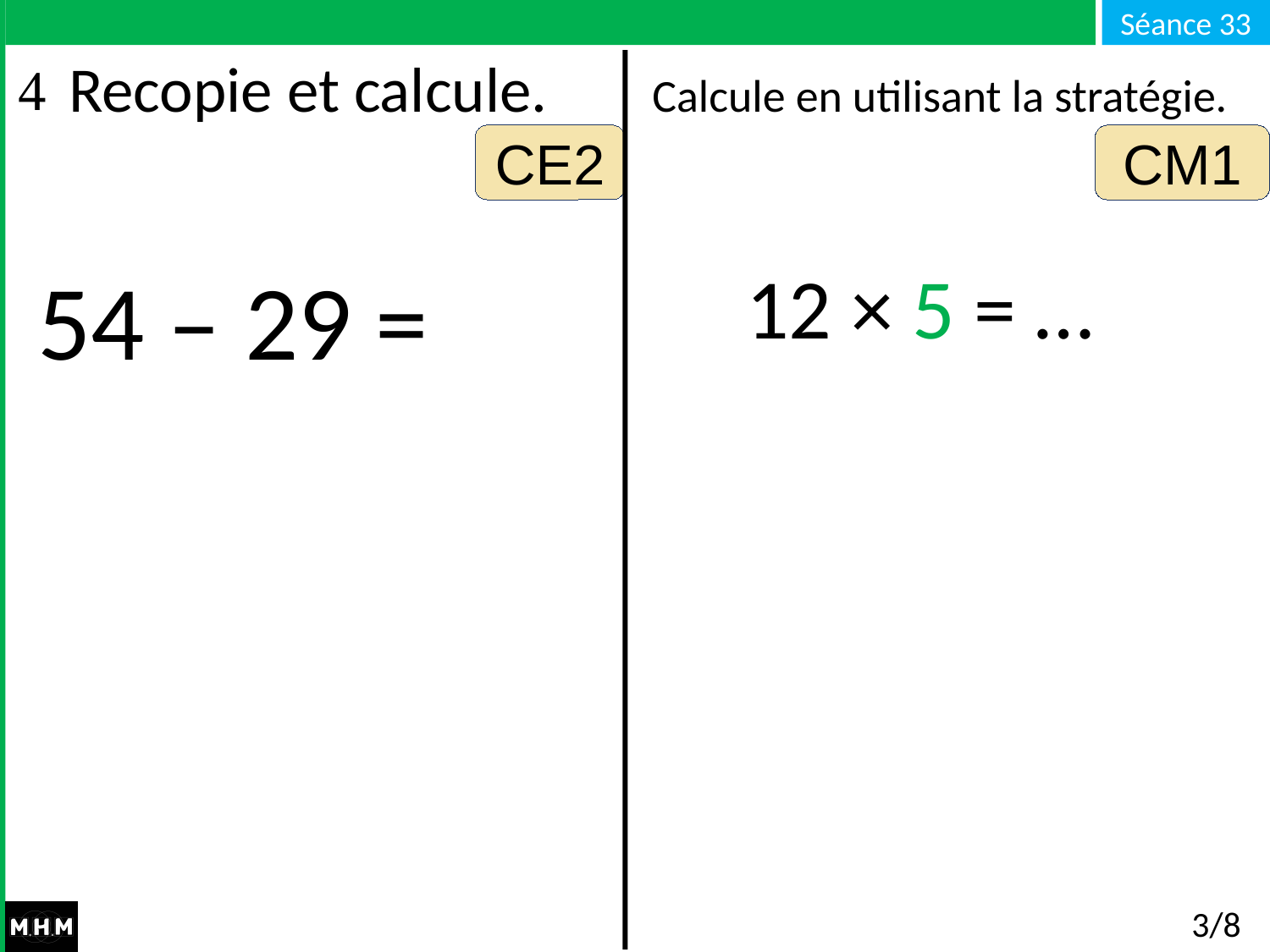

Recopie et calcule.

Calcule en utilisant la stratégie.
CE2
CM1
54 – 29 =
12 × 5 = …
# 3/8